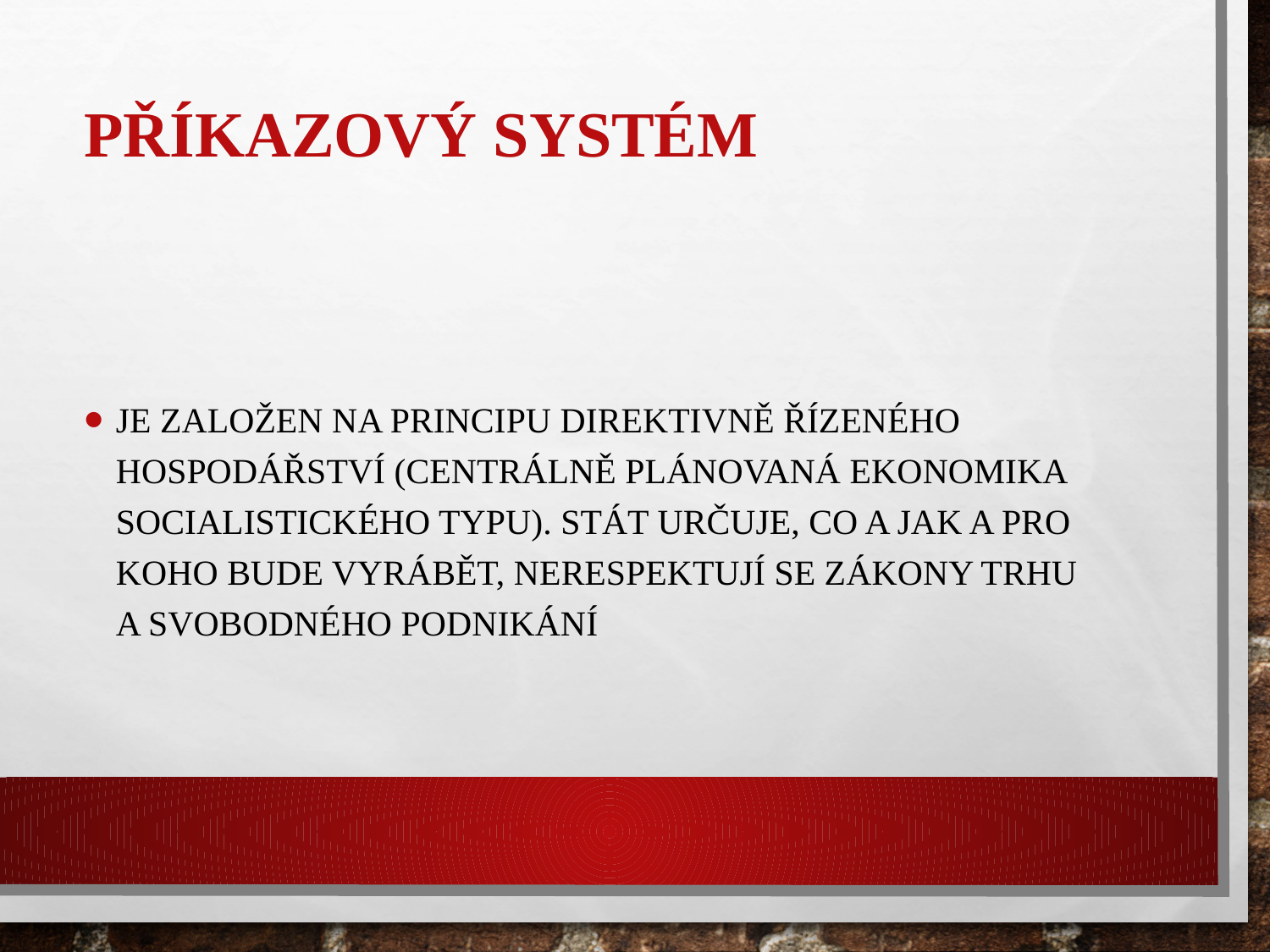

# Příkazový systém
je založen na principu direktivně řízeného hospodářství (centrálně plánovaná ekonomika socialistického typu). Stát určuje, co a jak a pro koho bude vyrábět, nerespektují se zákony trhu
a svobodného podnikání